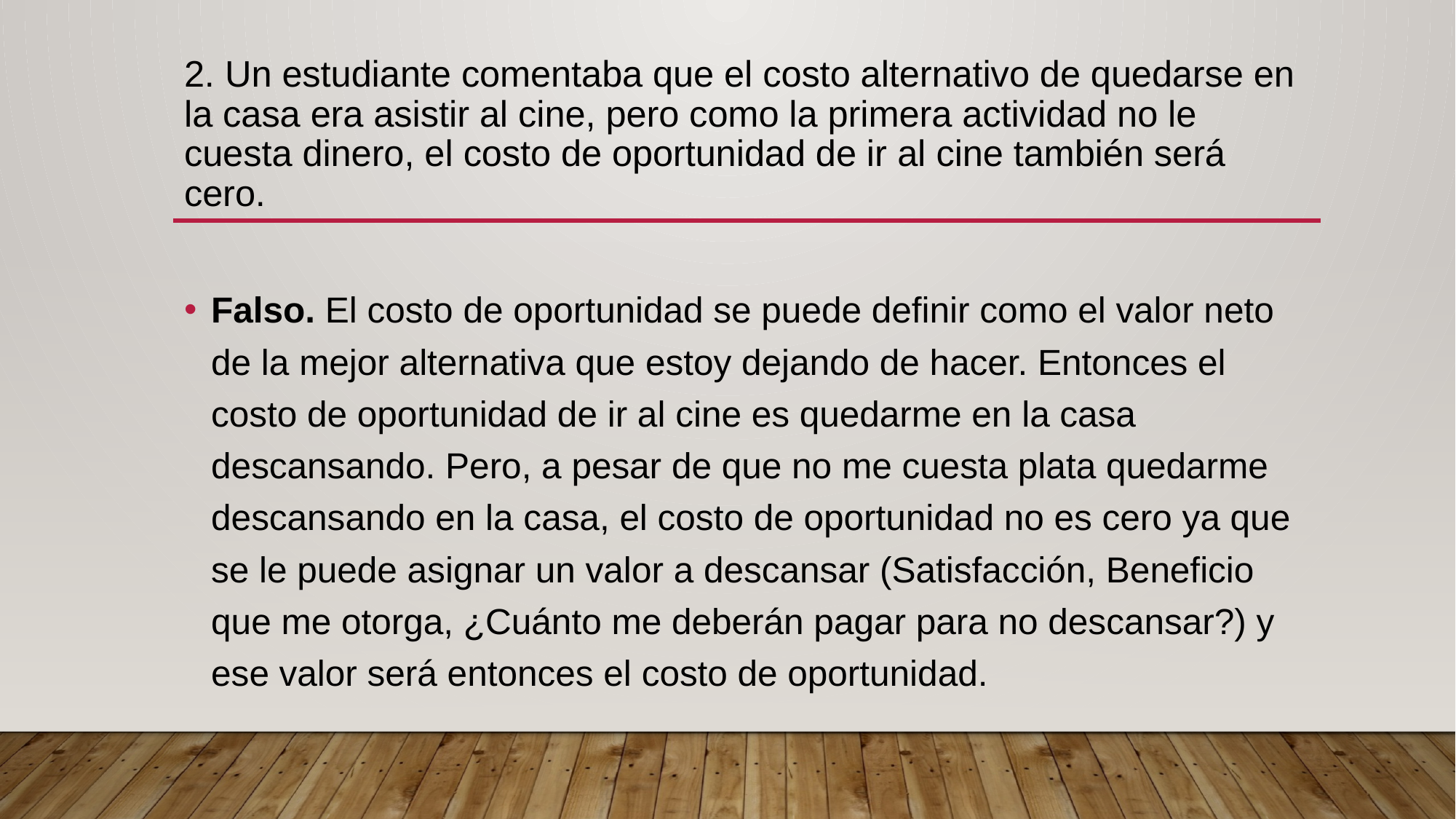

# 2. Un estudiante comentaba que el costo alternativo de quedarse en la casa era asistir al cine, pero como la primera actividad no le cuesta dinero, el costo de oportunidad de ir al cine también será cero.
Falso. El costo de oportunidad se puede definir como el valor neto de la mejor alternativa que estoy dejando de hacer. Entonces el costo de oportunidad de ir al cine es quedarme en la casa descansando. Pero, a pesar de que no me cuesta plata quedarme descansando en la casa, el costo de oportunidad no es cero ya que se le puede asignar un valor a descansar (Satisfacción, Beneficio que me otorga, ¿Cuánto me deberán pagar para no descansar?) y ese valor será entonces el costo de oportunidad.